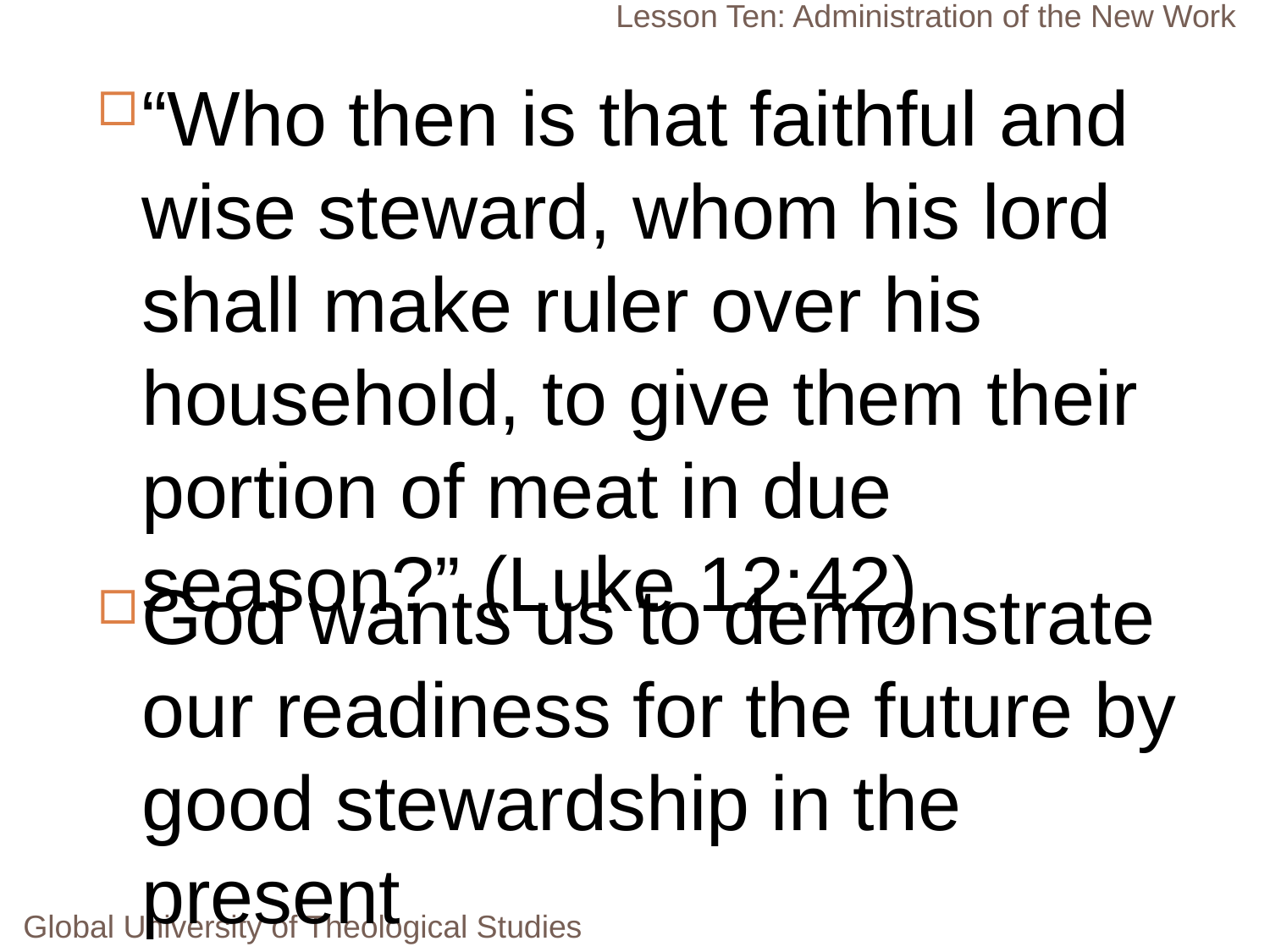

Lesson Ten: Administration of the New Work
“Who then is that faithful and wise steward, whom his lord shall make ruler over his household, to give them their portion of meat in due season?” (Luke 12:42)
God wants us to demonstrate our readiness for the future by good stewardship in the present
Global University of Theological Studies